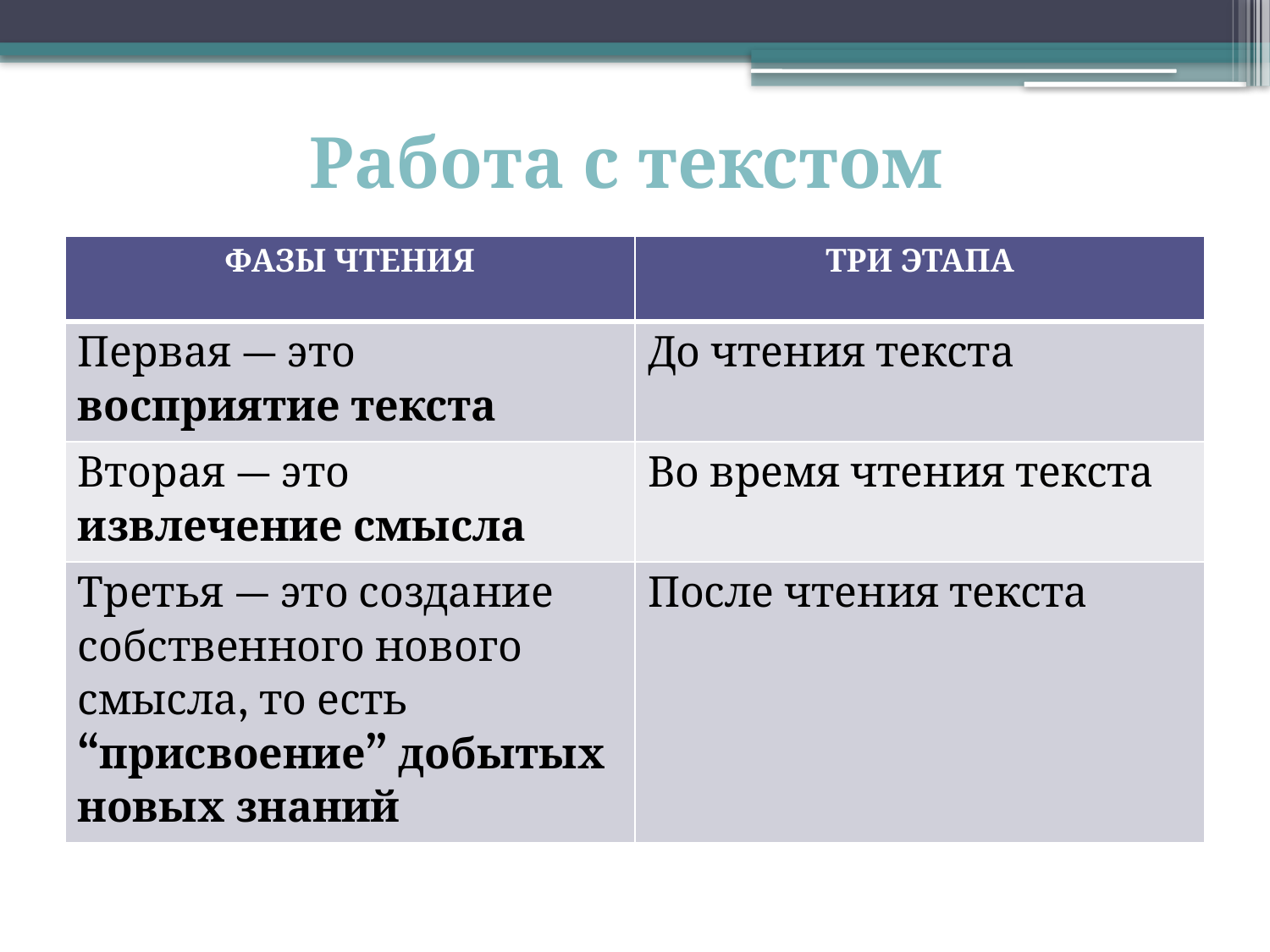

# Работа с текстом
| ФАЗЫ ЧТЕНИЯ | ТРИ ЭТАПА |
| --- | --- |
| Первая — это восприятие текста | До чтения текста |
| Вторая — это извлечение смысла | Во время чтения текста |
| Третья — это создание собственного нового смысла, то есть “присвоение” добытых новых знаний | После чтения текста |